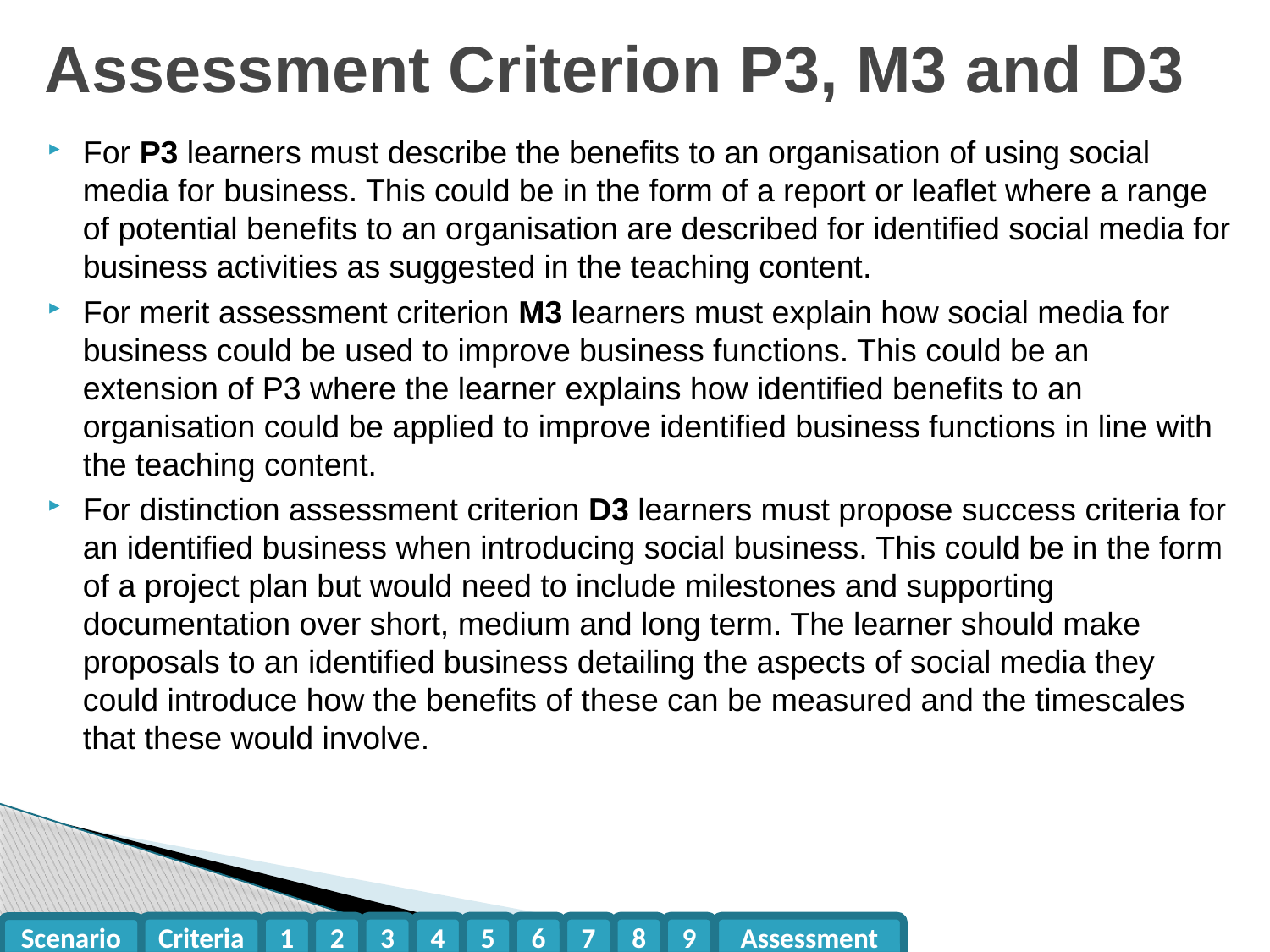

# Assessment Criterion P3, M3 and D3
For P3 learners must describe the benefits to an organisation of using social media for business. This could be in the form of a report or leaflet where a range of potential benefits to an organisation are described for identified social media for business activities as suggested in the teaching content.
For merit assessment criterion M3 learners must explain how social media for business could be used to improve business functions. This could be an extension of P3 where the learner explains how identified benefits to an organisation could be applied to improve identified business functions in line with the teaching content.
For distinction assessment criterion D3 learners must propose success criteria for an identified business when introducing social business. This could be in the form of a project plan but would need to include milestones and supporting documentation over short, medium and long term. The learner should make proposals to an identified business detailing the aspects of social media they could introduce how the benefits of these can be measured and the timescales that these would involve.